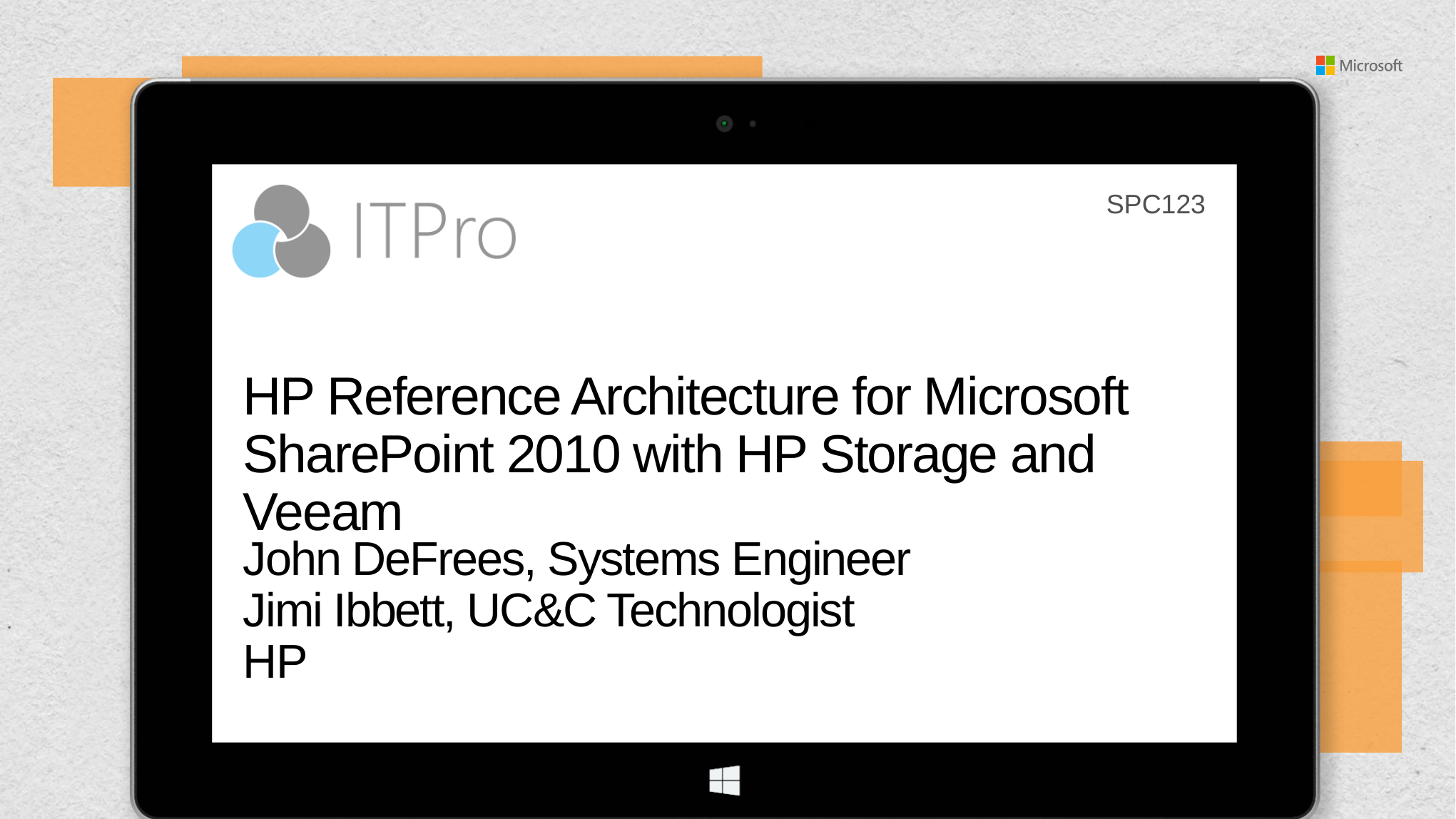

SPC123
# HP Reference Architecture for Microsoft SharePoint 2010 with HP Storage and Veeam
John DeFrees, Systems Engineer
Jimi Ibbett, UC&C Technologist
HP